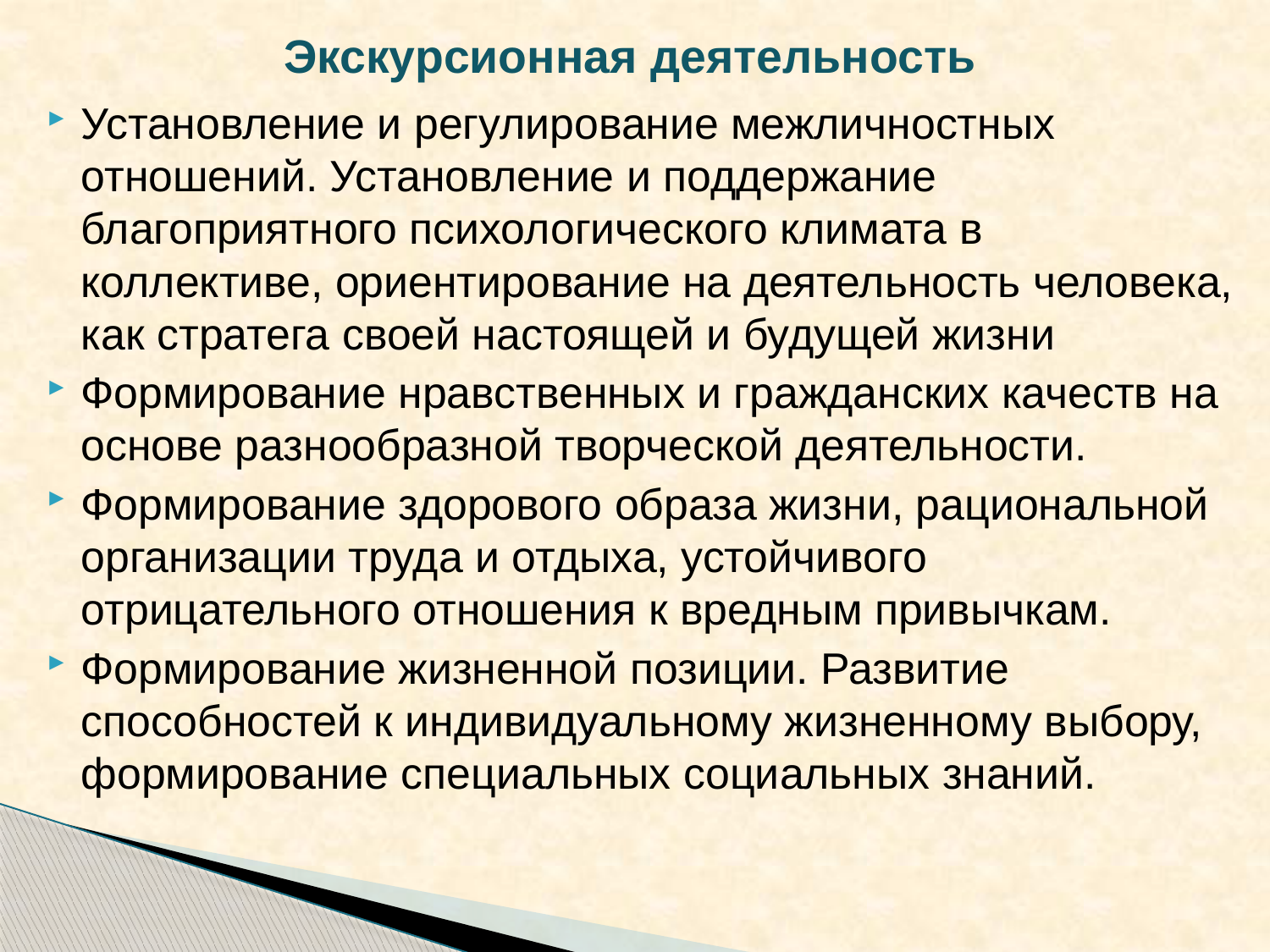

# Экскурсионная деятельность
Установление и регулирование межличностных отношений. Установление и поддержание благоприятного психологического климата в коллективе, ориентирование на деятельность человека, как стратега своей настоящей и будущей жизни
Формирование нравственных и гражданских качеств на основе разнообразной творческой деятельности.
Формирование здорового образа жизни, рациональной организации труда и отдыха, устойчивого отрицательного отношения к вредным привычкам.
Формирование жизненной позиции. Развитие способностей к индивидуальному жизненному выбору, формирование специальных социальных знаний.